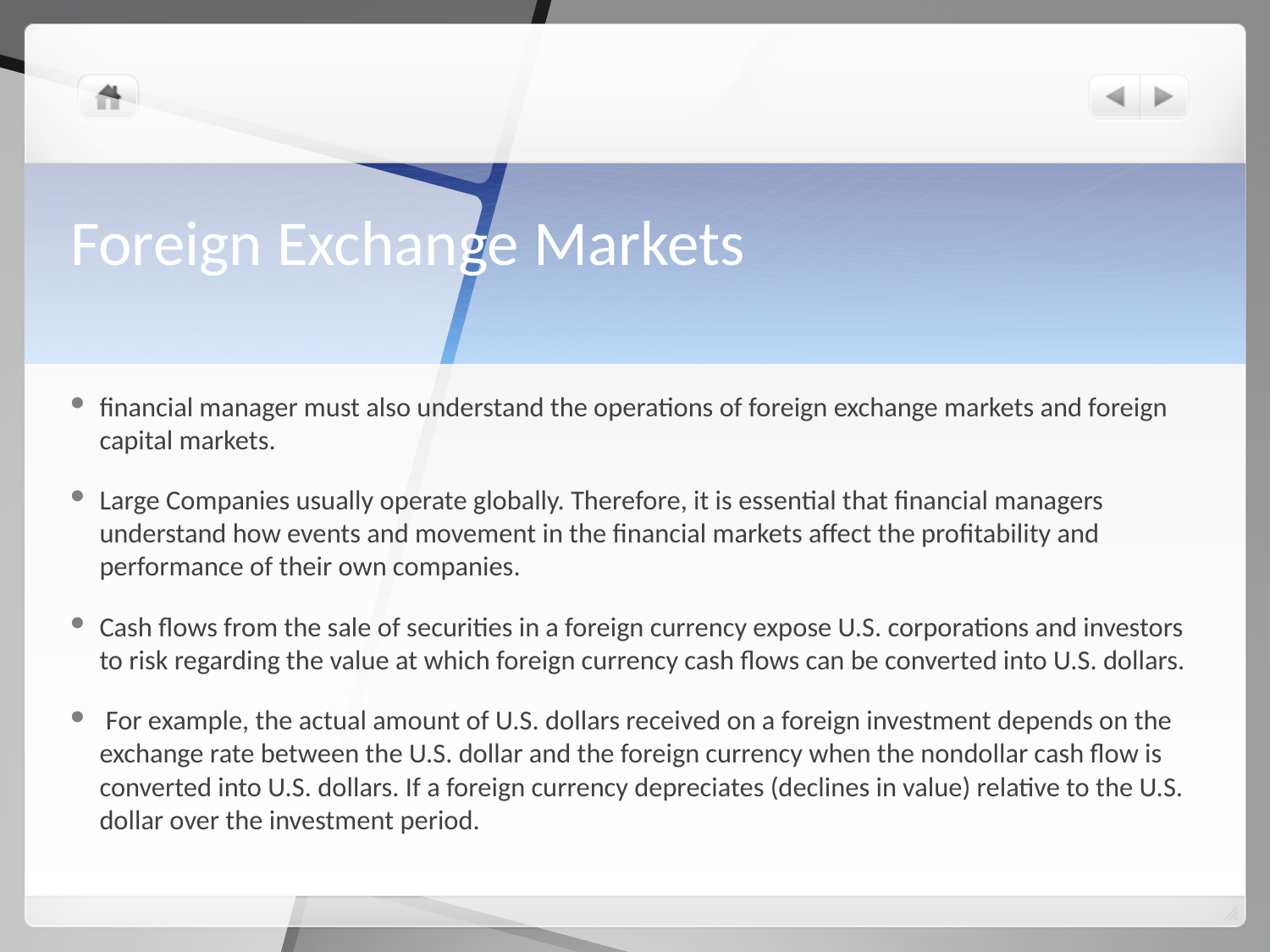

# Foreign Exchange Markets
financial manager must also understand the operations of foreign exchange markets and foreign capital markets.
Large Companies usually operate globally. Therefore, it is essential that financial managers understand how events and movement in the financial markets affect the profitability and performance of their own companies.
Cash flows from the sale of securities in a foreign currency expose U.S. corporations and investors to risk regarding the value at which foreign currency cash flows can be converted into U.S. dollars.
 For example, the actual amount of U.S. dollars received on a foreign investment depends on the exchange rate between the U.S. dollar and the foreign currency when the nondollar cash flow is converted into U.S. dollars. If a foreign currency depreciates (declines in value) relative to the U.S. dollar over the investment period.